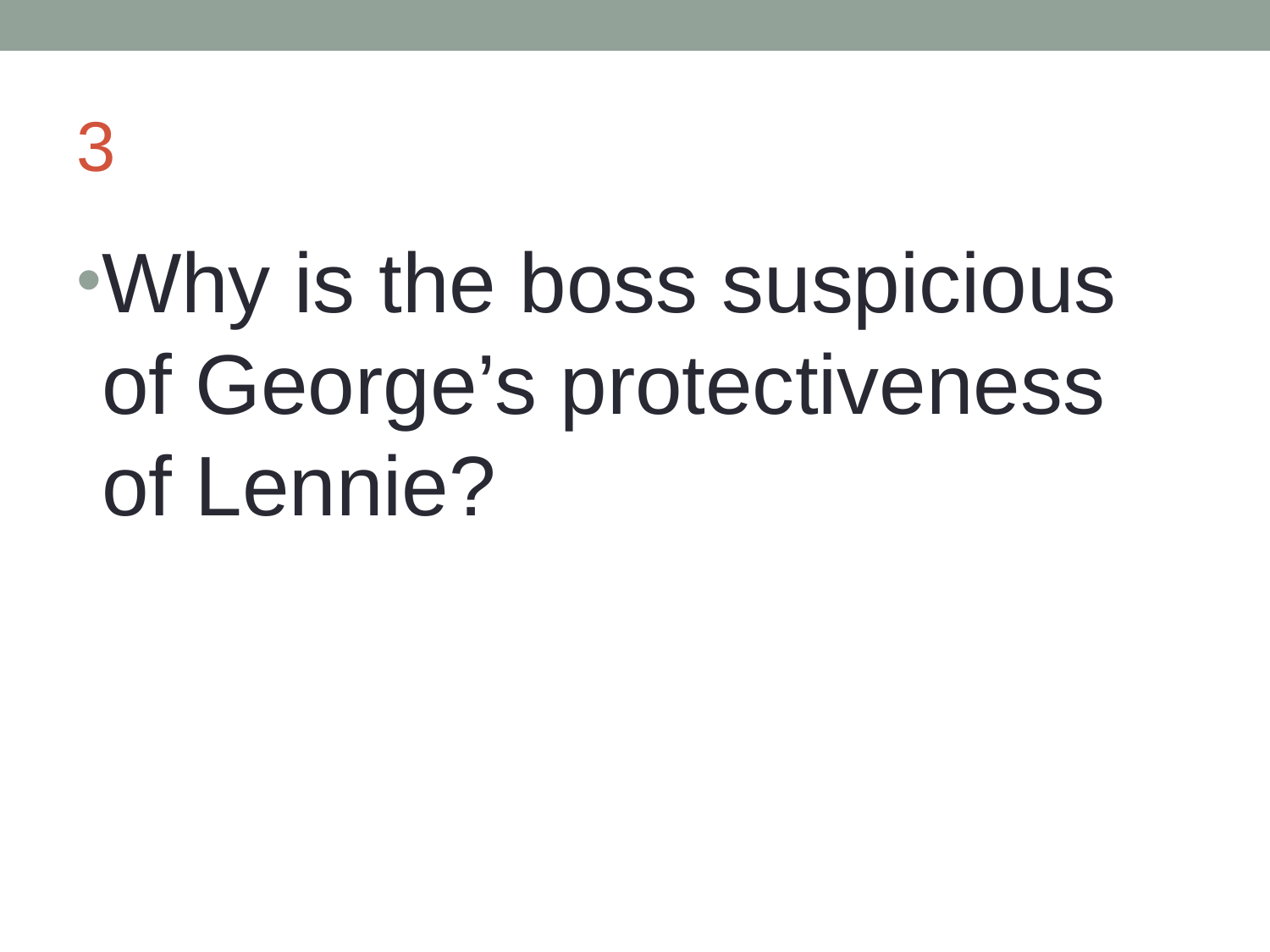

# 3
Why is the boss suspicious of George’s protectiveness of Lennie?